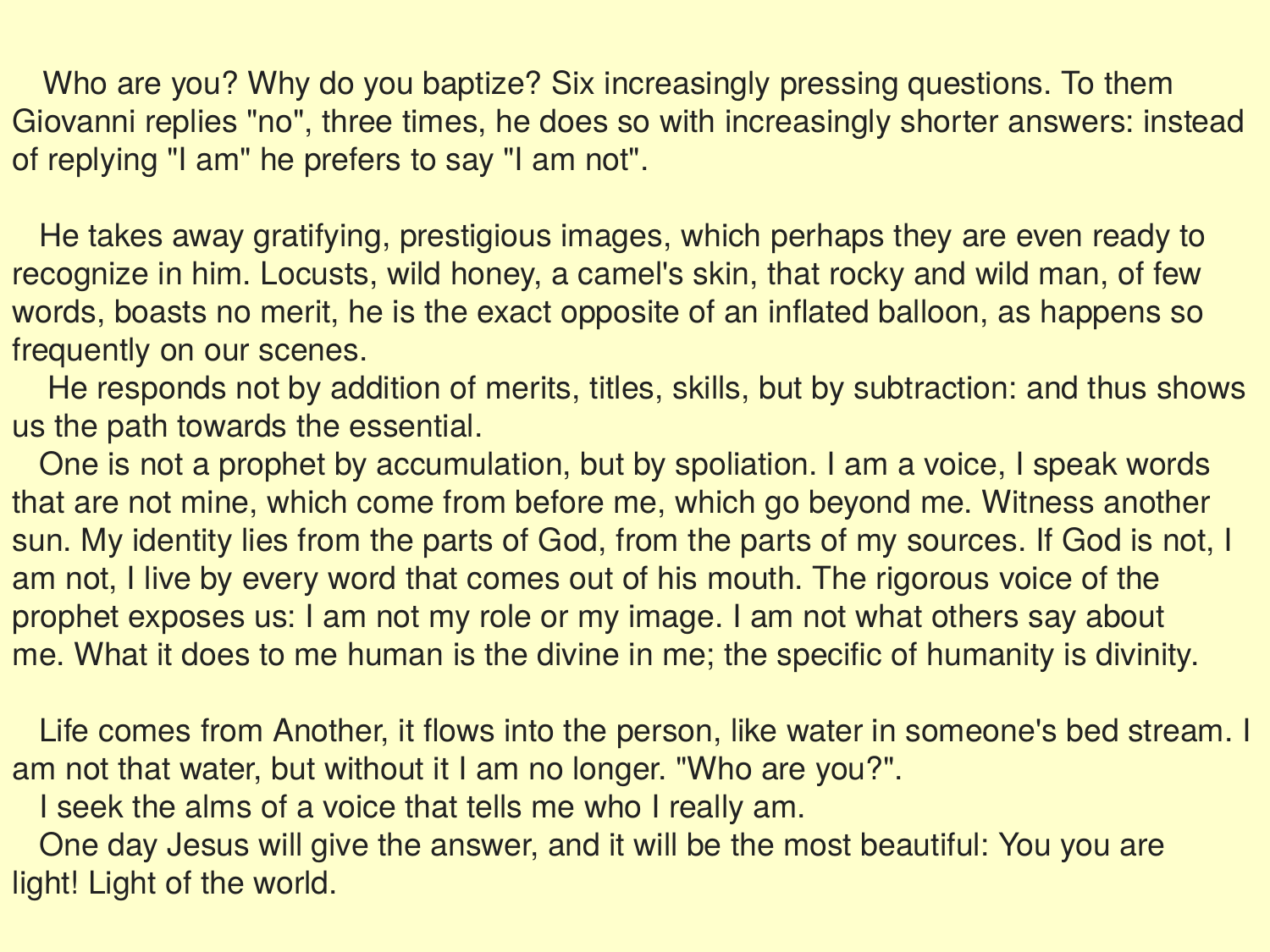

Who are you? Why do you baptize? Six increasingly pressing questions. To them Giovanni replies "no", three times, he does so with increasingly shorter answers: instead of replying "I am" he prefers to say "I am not".

   He takes away gratifying, prestigious images, which perhaps they are even ready to recognize in him. Locusts, wild honey, a camel's skin, that rocky and wild man, of few words, boasts no merit, he is the exact opposite of an inflated balloon, as happens so frequently on our scenes.
    He responds not by addition of merits, titles, skills, but by subtraction: and thus shows us the path towards the essential.
   One is not a prophet by accumulation, but by spoliation. I am a voice, I speak words that are not mine, which come from before me, which go beyond me. Witness another sun. My identity lies from the parts of God, from the parts of my sources. If God is not, I am not, I live by every word that comes out of his mouth. The rigorous voice of the prophet exposes us: I am not my role or my image. I am not what others say about me. What it does to me human is the divine in me; the specific of humanity is divinity.

   Life comes from Another, it flows into the person, like water in someone's bed stream. I am not that water, but without it I am no longer. "Who are you?".
   I seek the alms of a voice that tells me who I really am.
   One day Jesus will give the answer, and it will be the most beautiful: You you are light! Light of the world.